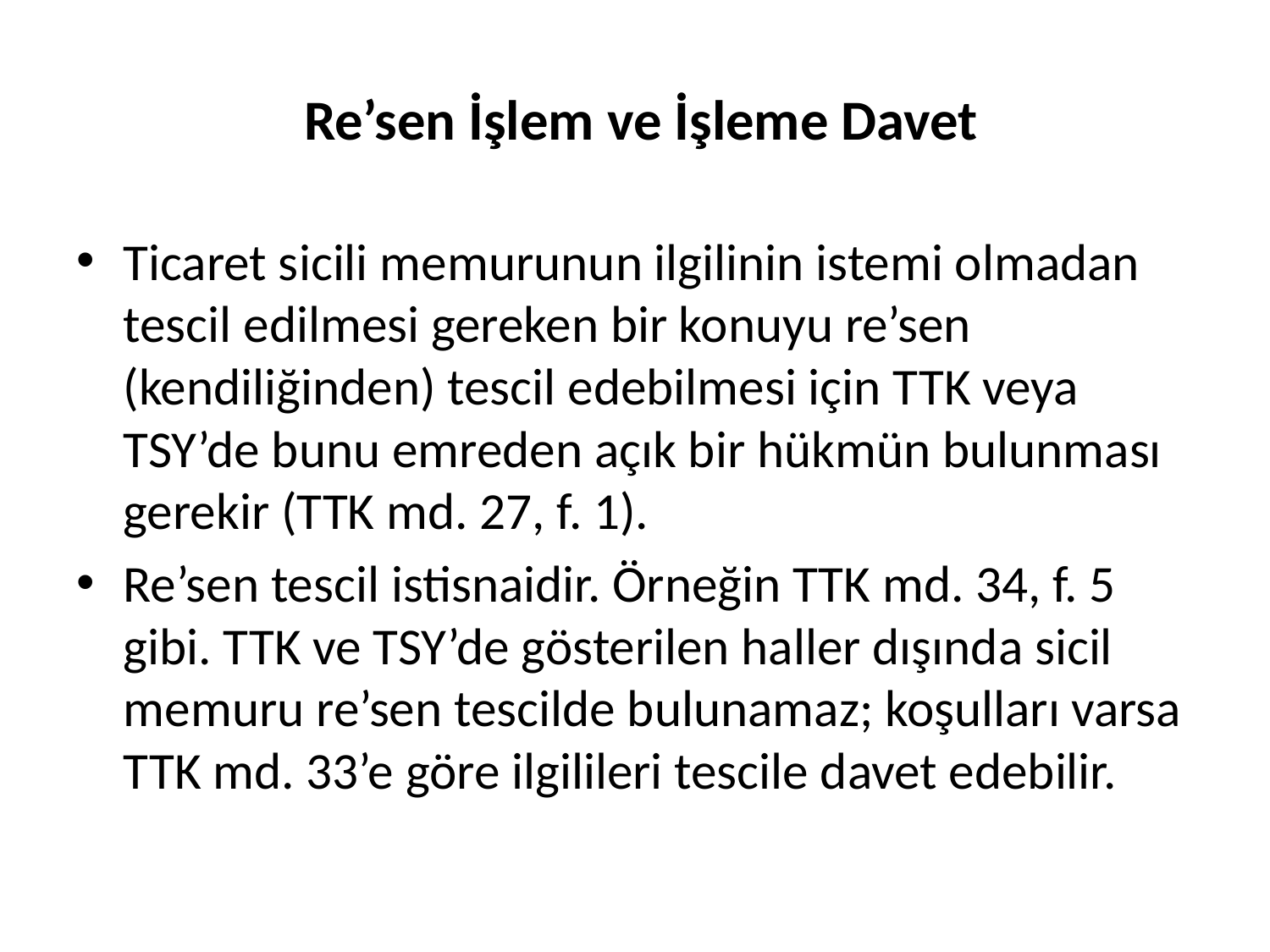

# Re’sen İşlem ve İşleme Davet
Ticaret sicili memurunun ilgilinin istemi olmadan tescil edilmesi gereken bir konuyu re’sen (kendiliğinden) tescil edebilmesi için TTK veya TSY’de bunu emreden açık bir hükmün bulunması gerekir (TTK md. 27, f. 1).
Re’sen tescil istisnaidir. Örneğin TTK md. 34, f. 5 gibi. TTK ve TSY’de gösterilen haller dışında sicil memuru re’sen tescilde bulunamaz; koşulları varsa TTK md. 33’e göre ilgilileri tescile davet edebilir.